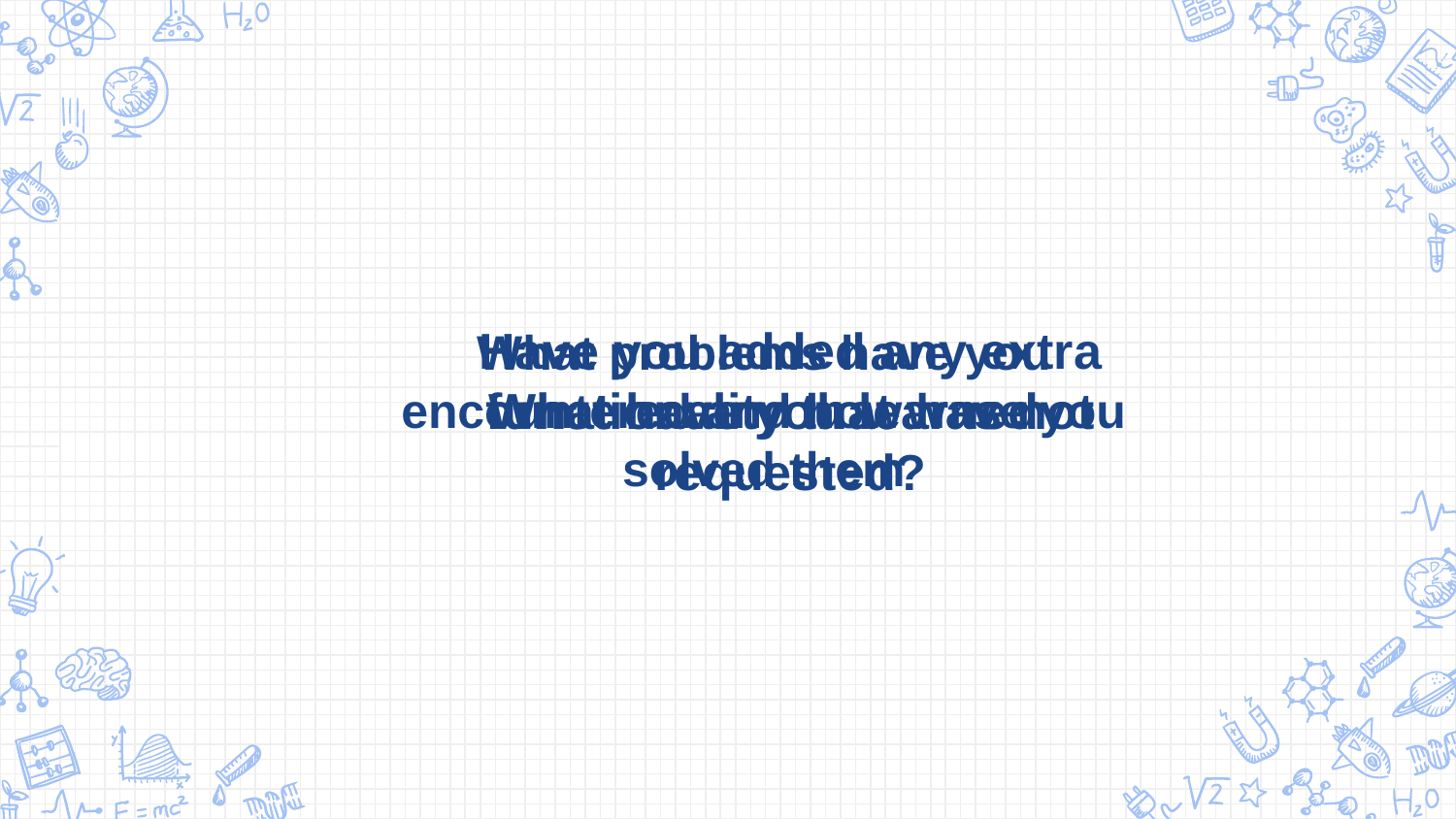

What problems have you encountered and how have you solved them
What have you learned
Have you added any extra functionality that was not requested?